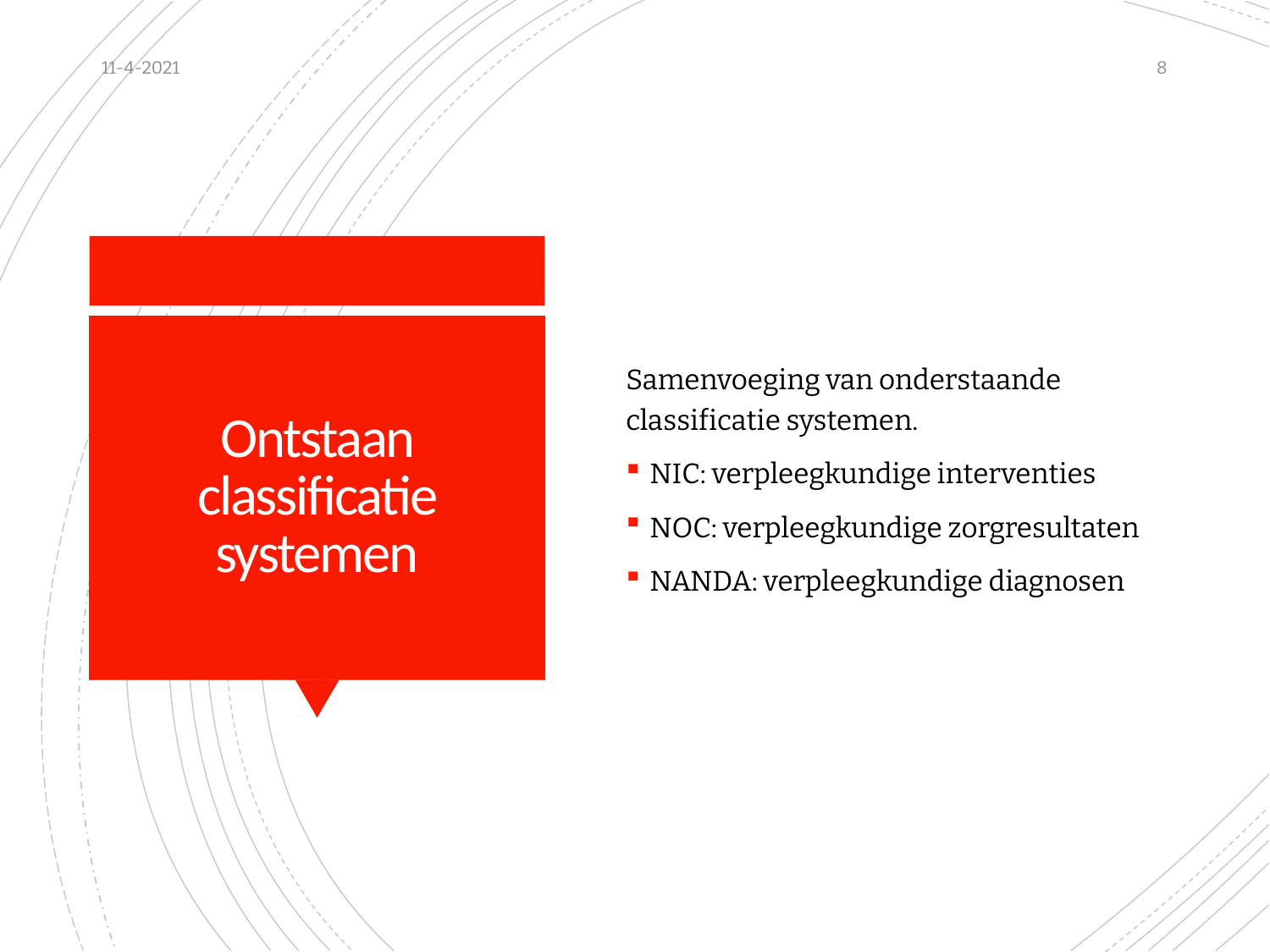

11-4-2021
8
Samenvoeging van onderstaande classificatie systemen.
NIC: verpleegkundige interventies
NOC: verpleegkundige zorgresultaten
NANDA: verpleegkundige diagnosen
# Ontstaan classificatie systemen